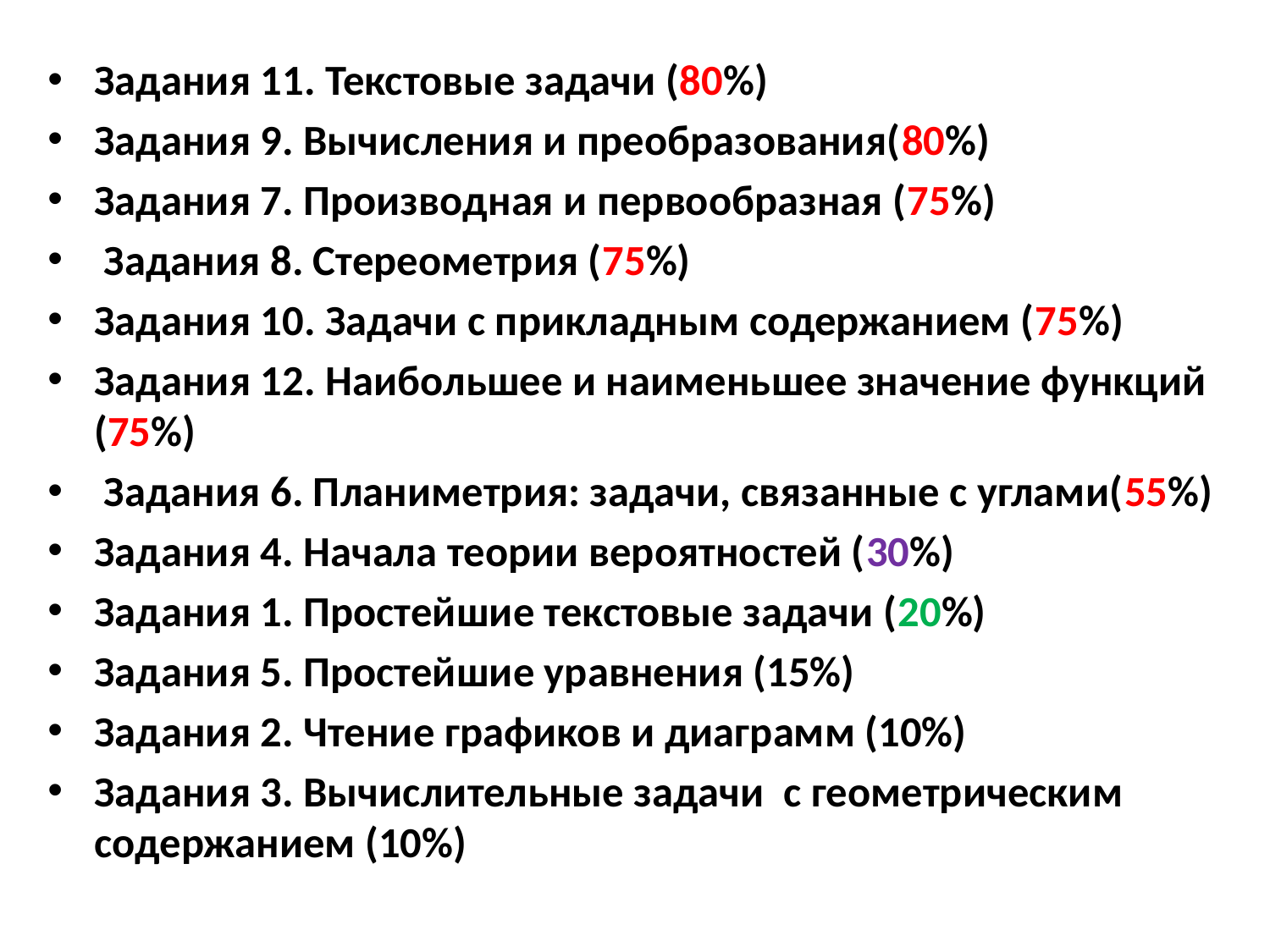

#
Задания 11. Текстовые задачи (80%)
Задания 9. Вычисления и преобразования(80%)
Задания 7. Производная и первообразная (75%)
 Задания 8. Стереометрия (75%)
Задания 10. Задачи с прикладным содержанием (75%)
Задания 12. Наибольшее и наименьшее значение функций (75%)
 Задания 6. Планиметрия: задачи, связанные с углами(55%)
Задания 4. Начала теории вероятностей (30%)
Задания 1. Простейшие текстовые задачи (20%)
Задания 5. Простейшие уравнения (15%)
Задания 2. Чтение графиков и диаграмм (10%)
Задания 3. Вычислительные задачи  с геометрическим содержанием (10%)